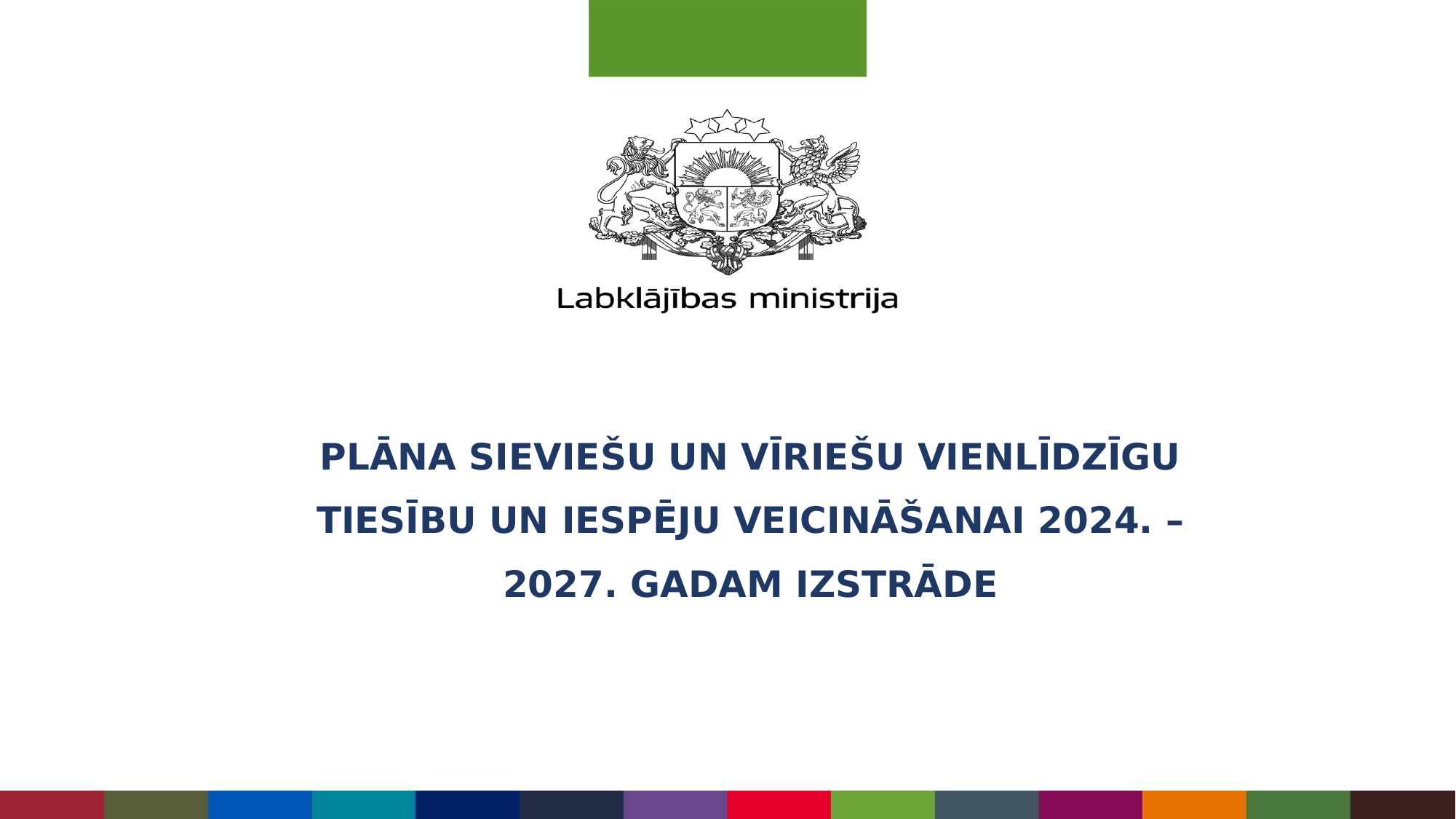

# Plāna sieviešu un vīriešu vienlīdzīgu tiesību un iespēju veicināšanai 2024. – 2027. gadam izstrāde